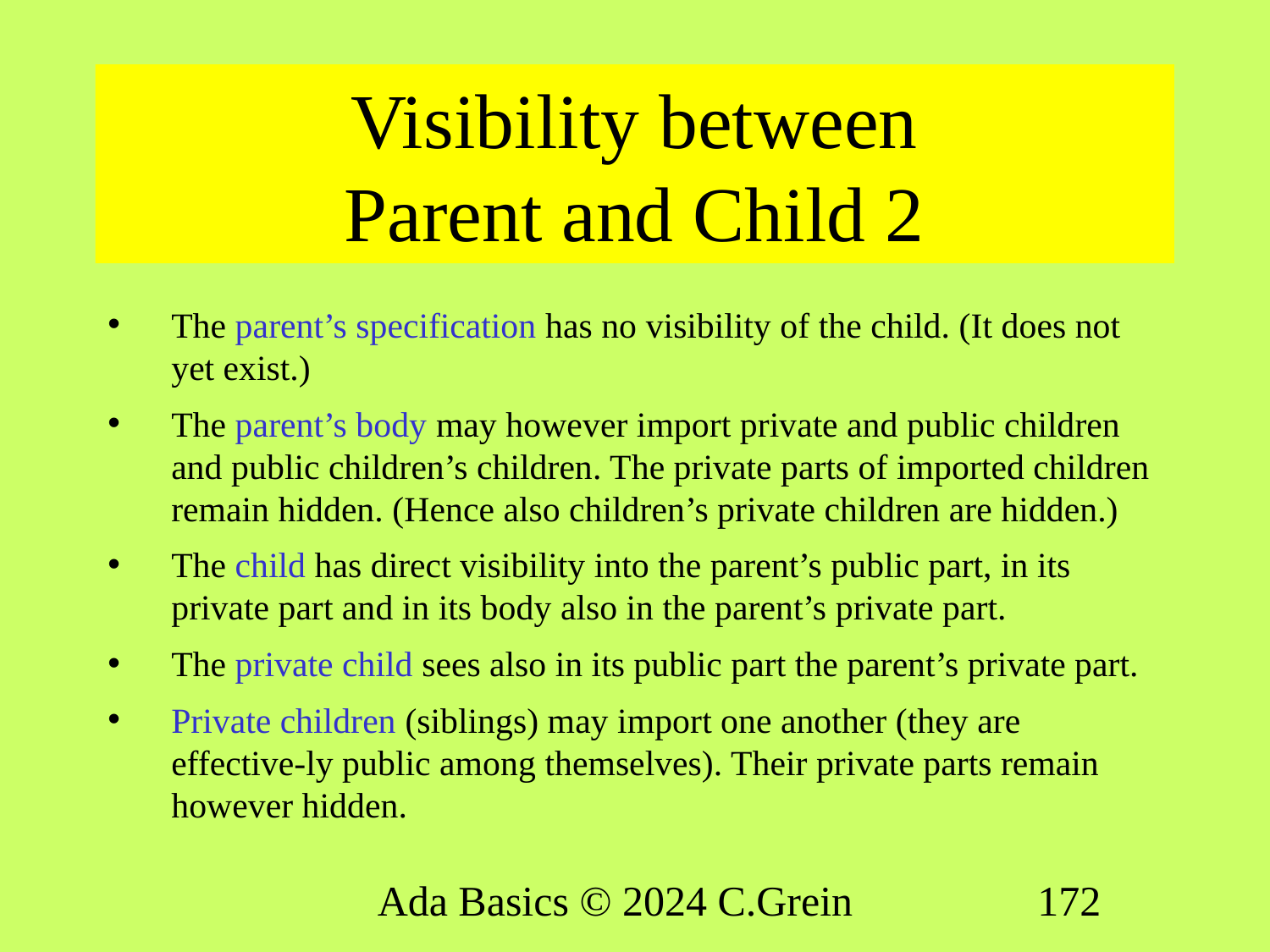

# Visibility between Parent and Child 2
The parent’s specification has no visibility of the child. (It does not yet exist.)
The parent’s body may however import private and public children and public children’s children. The private parts of imported children remain hidden. (Hence also children’s private children are hidden.)
The child has direct visibility into the parent’s public part, in its private part and in its body also in the parent’s private part.
The private child sees also in its public part the parent’s private part.
Private children (siblings) may import one another (they are effective-ly public among themselves). Their private parts remain however hidden.
Ada Basics © 2024 C.Grein
172